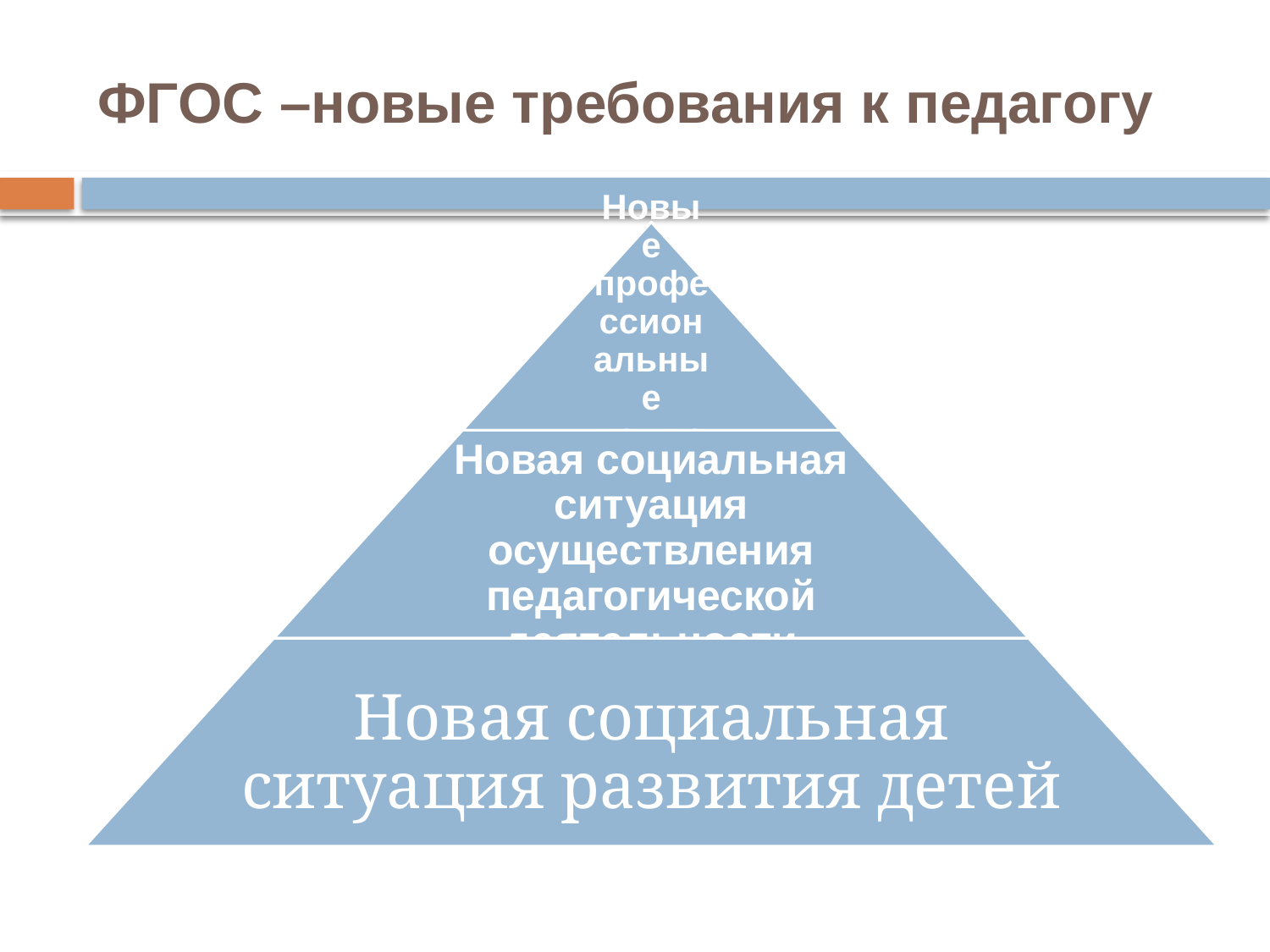

# ФГОС –новые требования к педагогу
Новые профессиональные компетенции
Новая социальная ситуация осуществления педагогической деятельности
Новая социальная ситуация развития детей